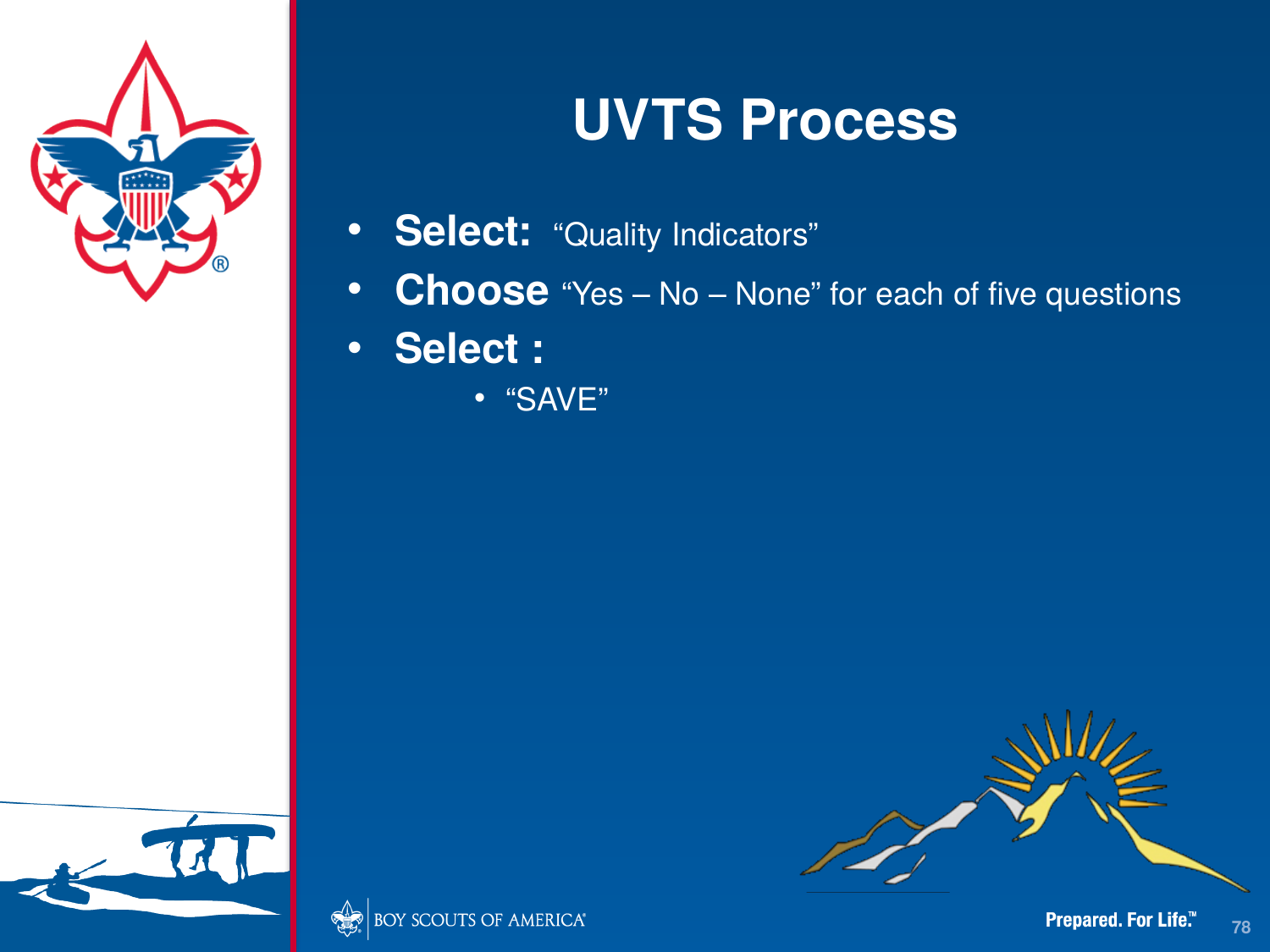

# UVTS Process
Select:  “Quality Indicators”
Choose “Yes – No – None” for each of five questions
Select :
“SAVE”
78